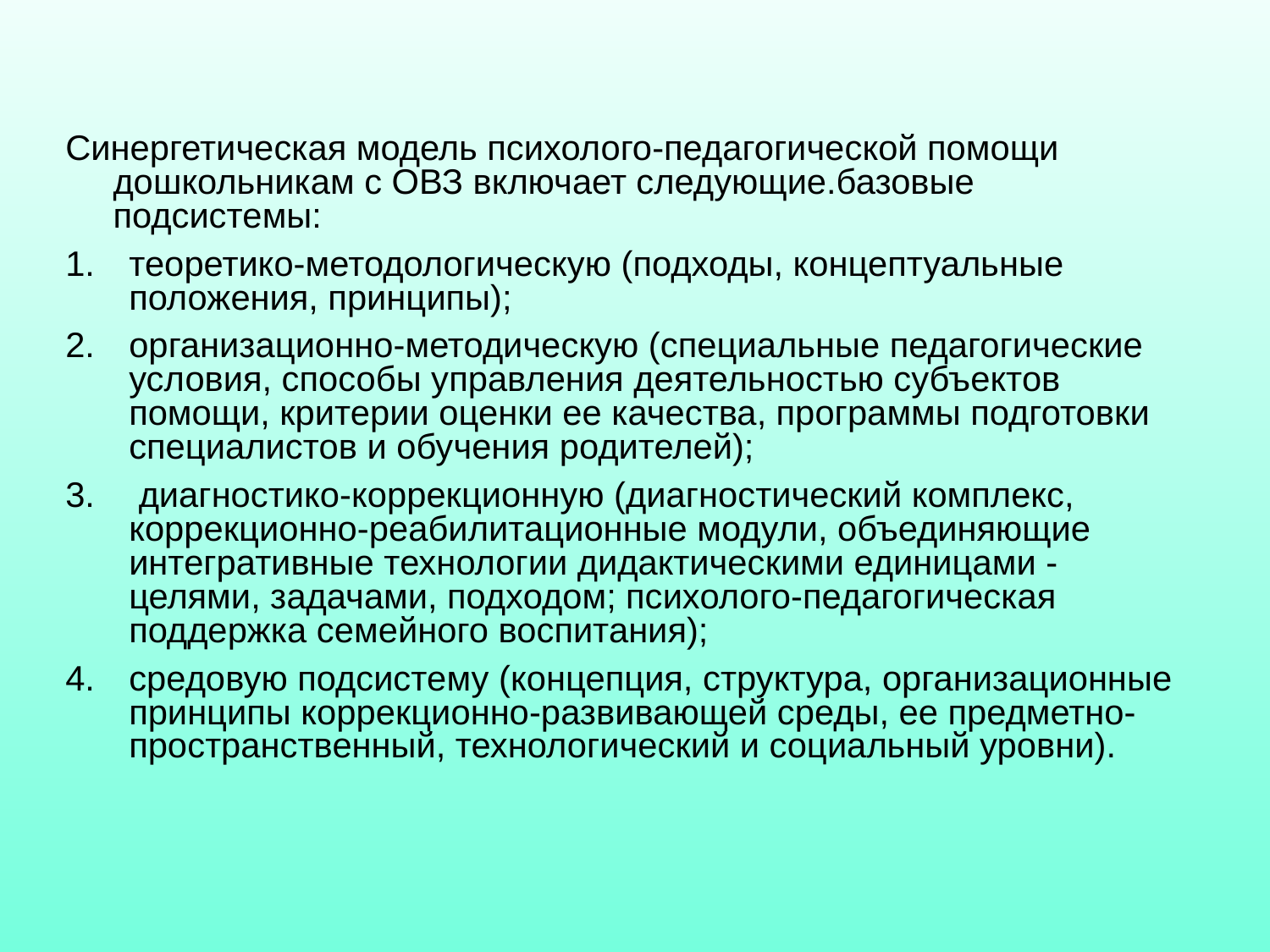

Синергетическая модель психолого-педагогической помощи дошкольникам с ОВЗ включает следующие.базовые подсистемы:
теоретико-методологическую (подходы, концептуальные положения, принципы);
организационно-методическую (специальные педагогические условия, способы управления деятельностью субъектов помощи, критерии оценки ее качества, программы подготовки специалистов и обучения родителей);
 диагностико-коррекционную (диагностический комплекс, коррекционно-реабилитационные модули, объединяющие интегративные технологии дидактическими единицами - целями, задачами, подходом; психолого-педагогическая поддержка семейного воспитания);
средовую подсистему (концепция, структура, организационные принципы коррекционно-развивающей среды, ее предметно-пространственный, технологический и социальный уровни).